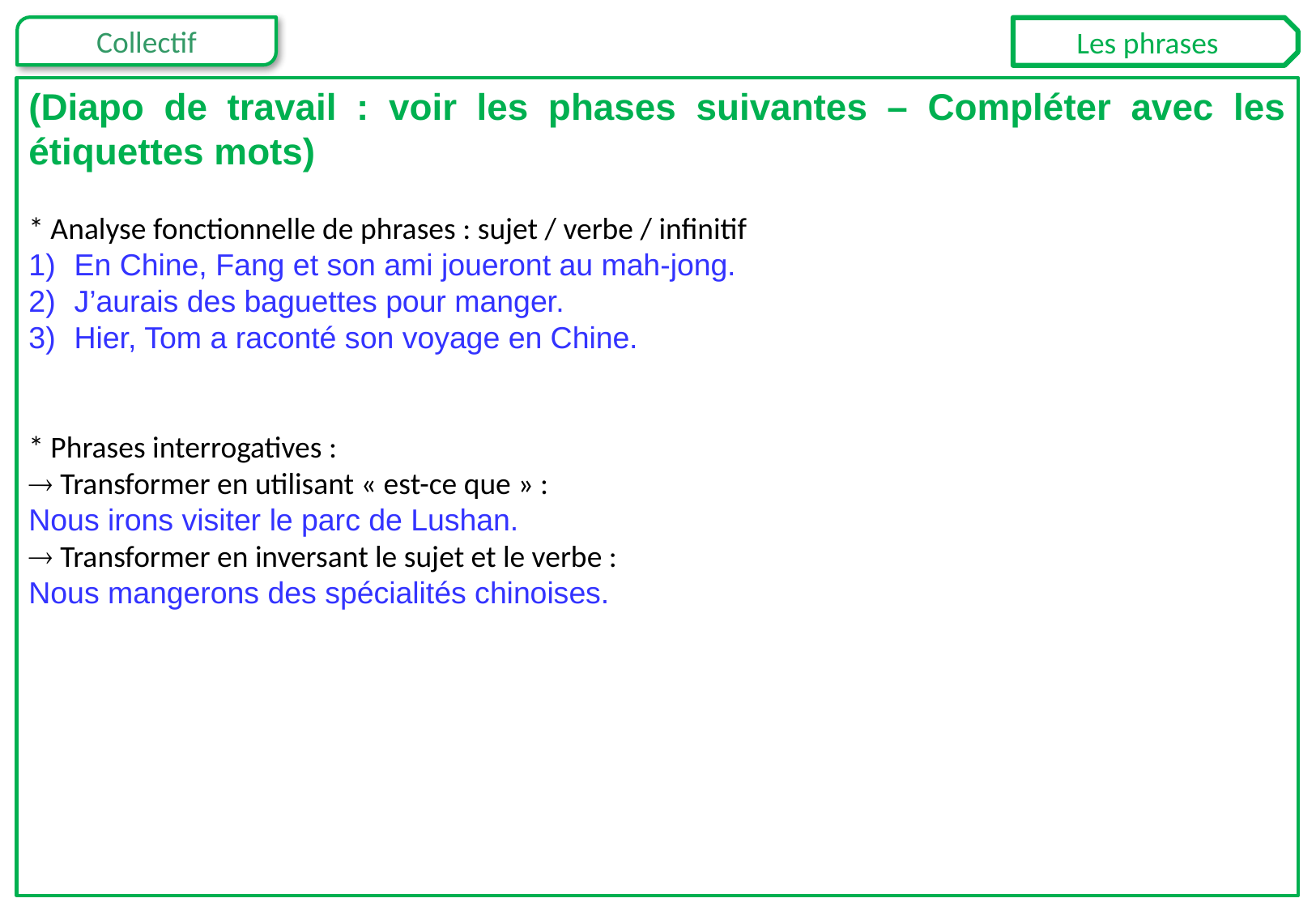

Les phrases
(Diapo de travail : voir les phases suivantes – Compléter avec les étiquettes mots)

* Analyse fonctionnelle de phrases : sujet / verbe / infinitif
En Chine, Fang et son ami joueront au mah-jong.
J’aurais des baguettes pour manger.
Hier, Tom a raconté son voyage en Chine.

* Phrases interrogatives :
→ Transformer en utilisant « est-ce que » :
Nous irons visiter le parc de Lushan.
→ Transformer en inversant le sujet et le verbe :
Nous mangerons des spécialités chinoises.